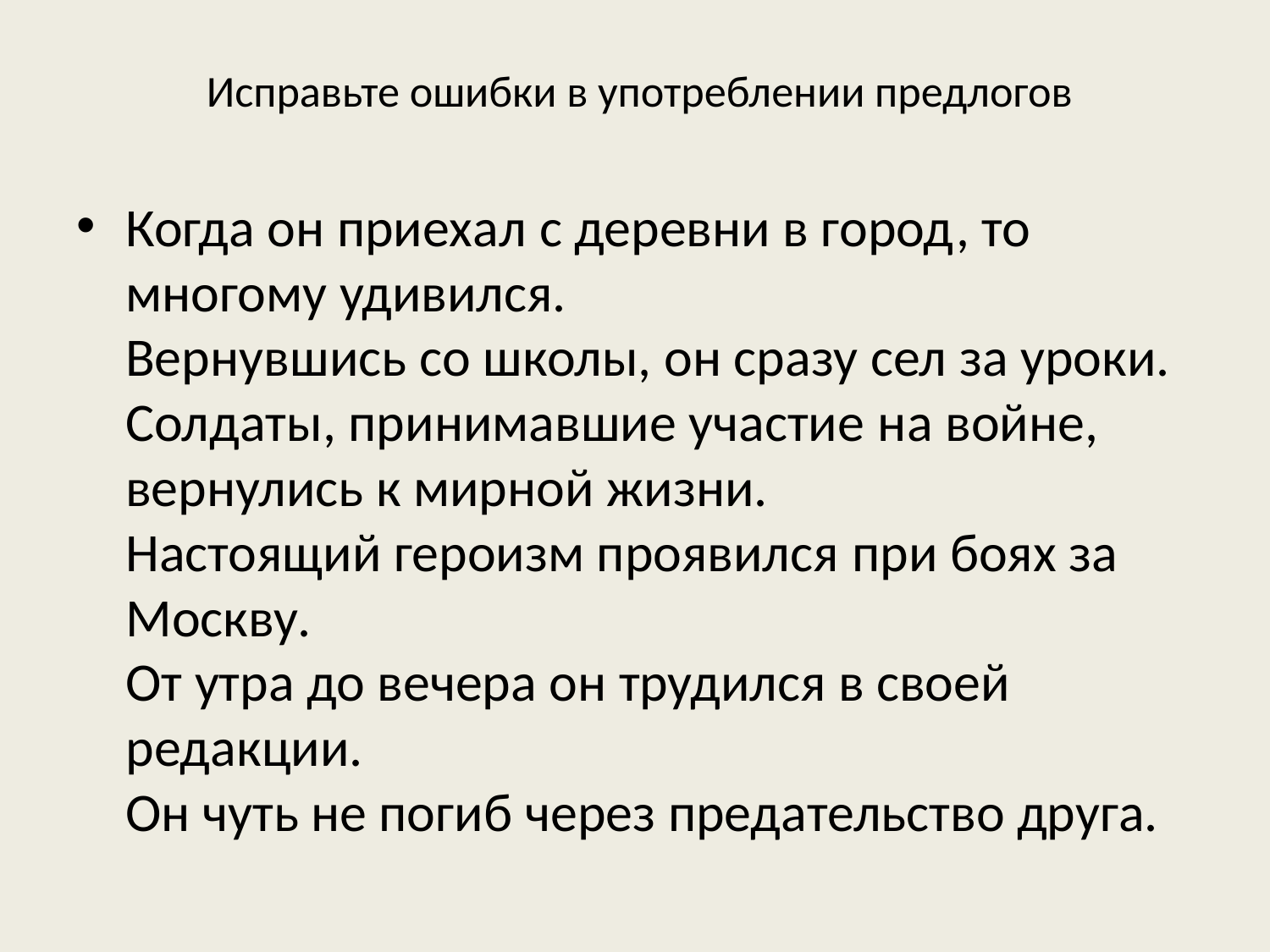

# Исправьте ошибки в употреблении предлогов
Когда он приехал с деревни в город, то многому удивился.
Вернувшись со школы, он сразу сел за уроки.
Солдаты, принимавшие участие на войне, вернулись к мирной жизни.
Настоящий героизм проявился при боях за Москву.
От утра до вечера он трудился в своей редакции.
Он чуть не погиб через предательство друга.